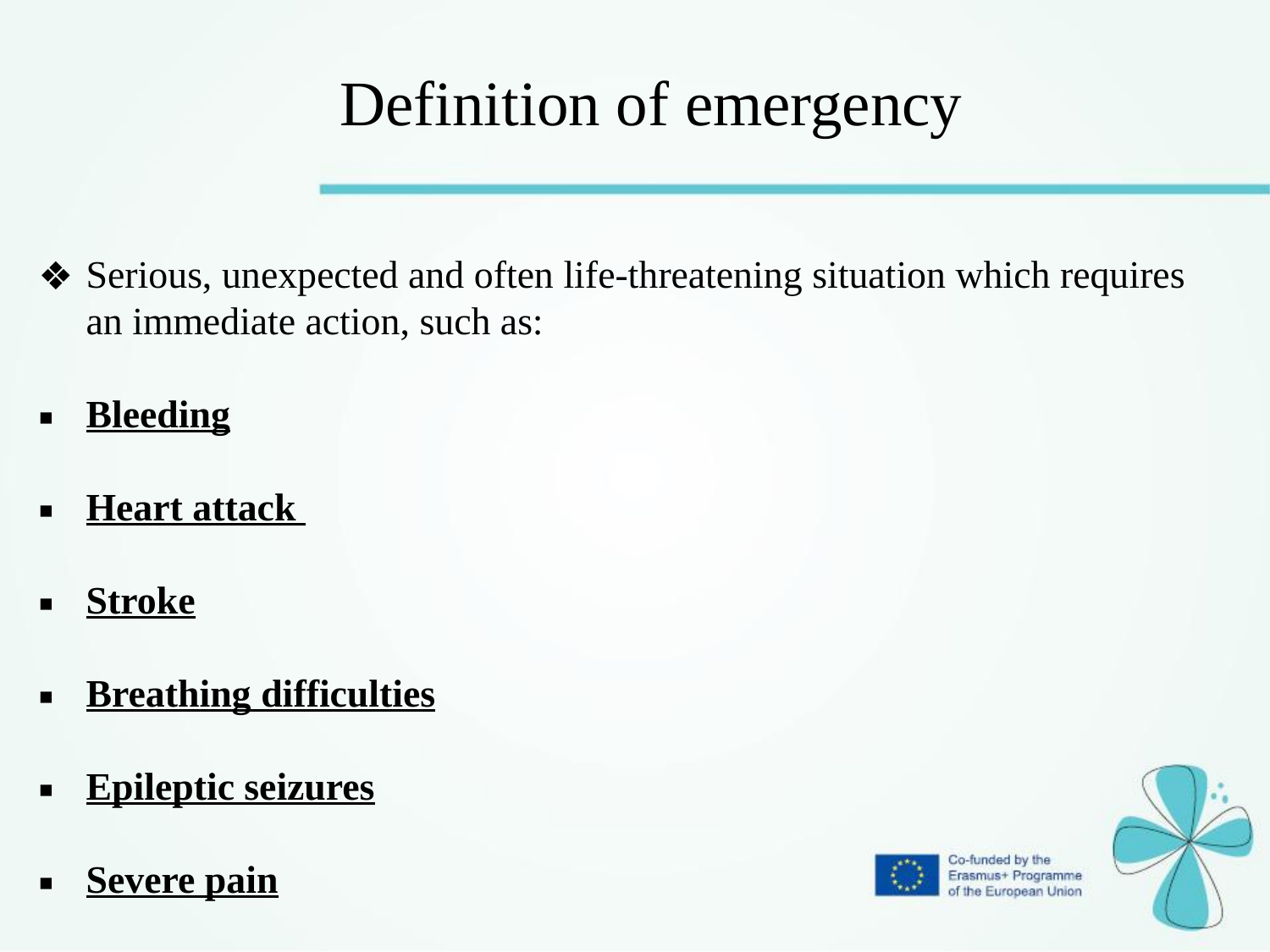

Definition of emergency
Serious, unexpected and often life-threatening situation which requires an immediate action, such as:

Bleeding

Heart attack

Stroke

Breathing difficulties

Epileptic seizures

Severe pain